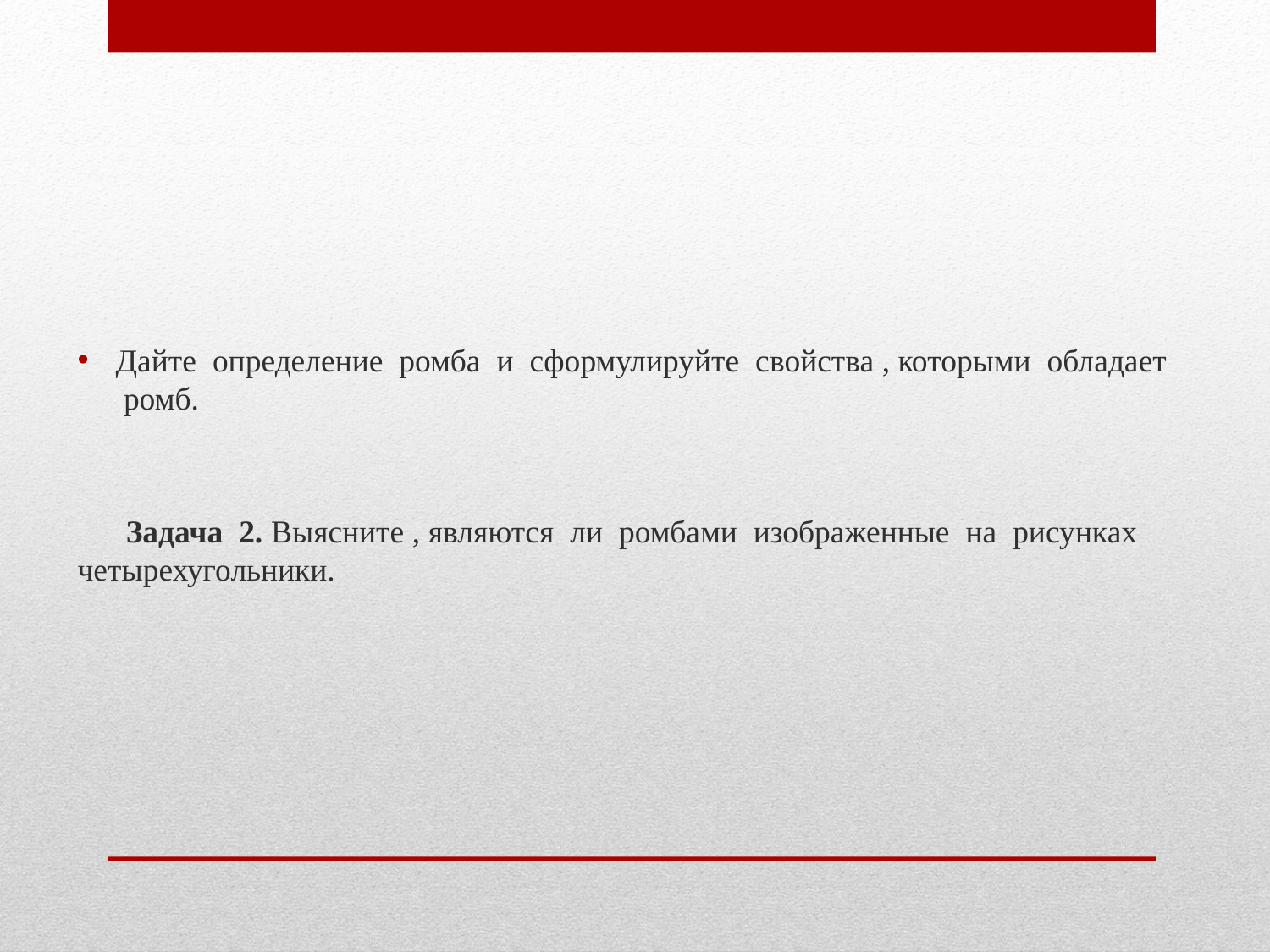

Дайте  определение  ромба  и  сформулируйте  свойства , которыми  обладает  ромб.

      Задача  2. Выясните , являются  ли  ромбами  изображенные  на  рисунках  четырехугольники.